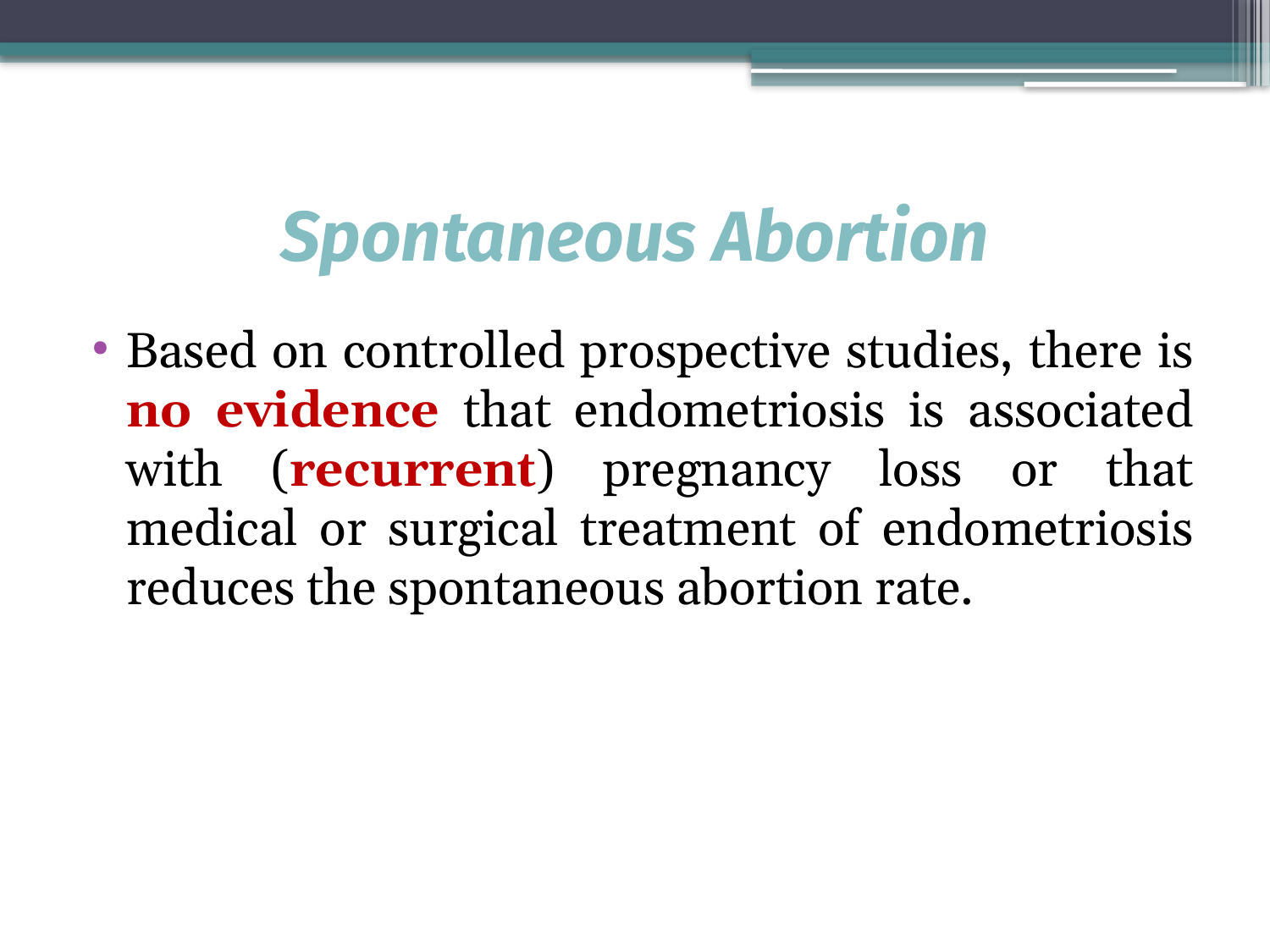

# Spontaneous Abortion
Based on controlled prospective studies, there is no evidence that endometriosis is associated with (recurrent) pregnancy loss or that medical or surgical treatment of endometriosis reduces the spontaneous abortion rate.